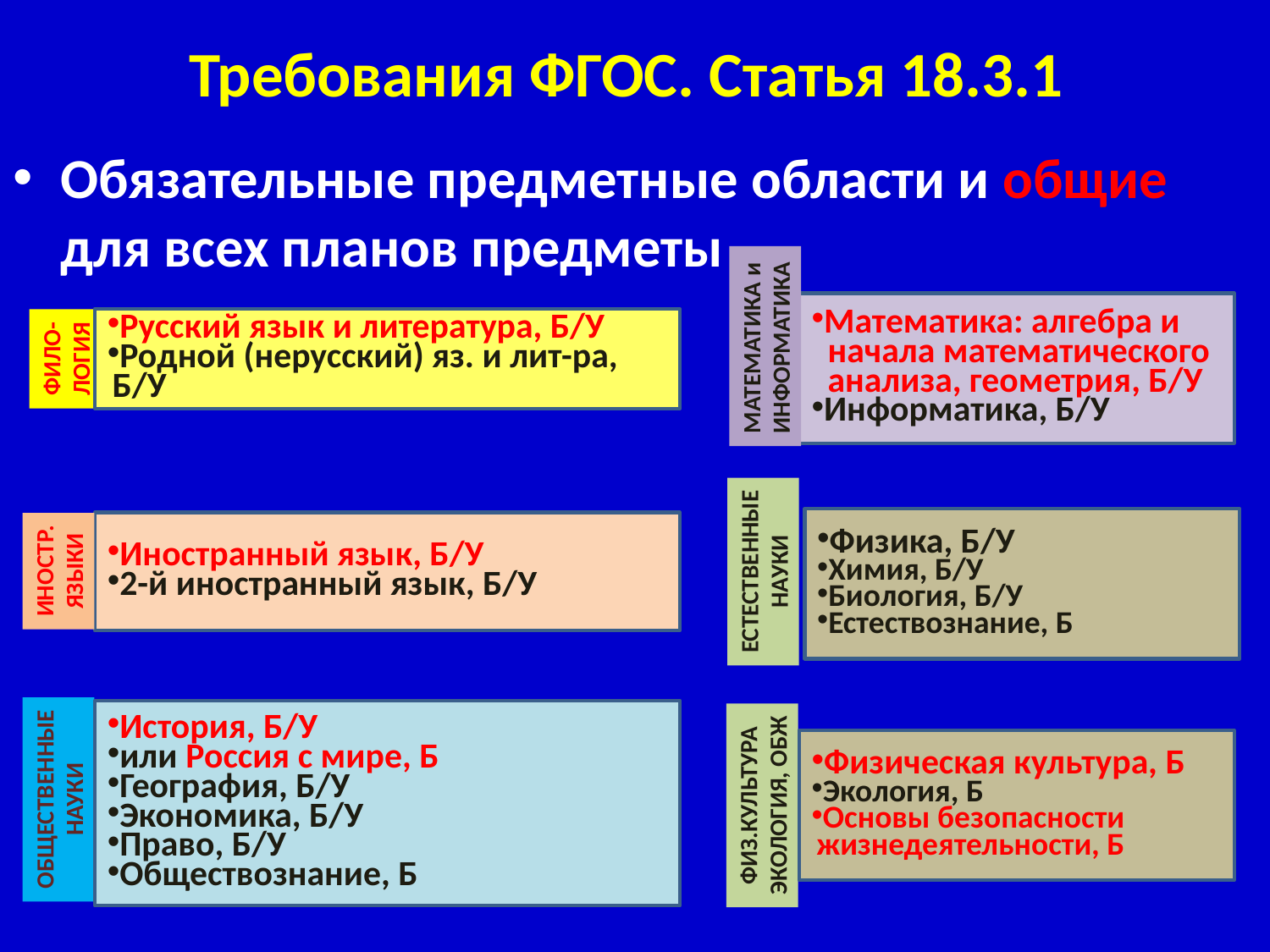

# Требования ФГОС. Статья 18.3.1
Русский язык и литература, Б/У
Родной (нерусский) яз. и лит-ра, Б/У
Обязательные предметные области и общие для всех планов предметы
Математика: алгебра и
  начала математического
  анализа, геометрия, Б/У
Информатика, Б/У
Иностранный язык, Б/У
2-й иностранный язык, Б/У
МАТЕМАТИКА и
ИНФОРМАТИКА
ФИЛО-
ЛОГИЯ
Физика, Б/У
Химия, Б/У
Биология, Б/У
Естествознание, Б
История, Б/У
или Россия с мире, Б
География, Б/У
Экономика, Б/У
Право, Б/У
Обществознание, Б
ИНОСТР.
ЯЗЫКИ
ЕСТЕСТВЕННЫЕ
НАУКИ
Физическая культура, Б
Экология, Б
Основы безопасности жизнедеятельности, Б
ОБЩЕСТВЕННЫЕ
НАУКИ
ФИЗ.КУЛЬТУРА
ЭКОЛОГИЯ, ОБЖ